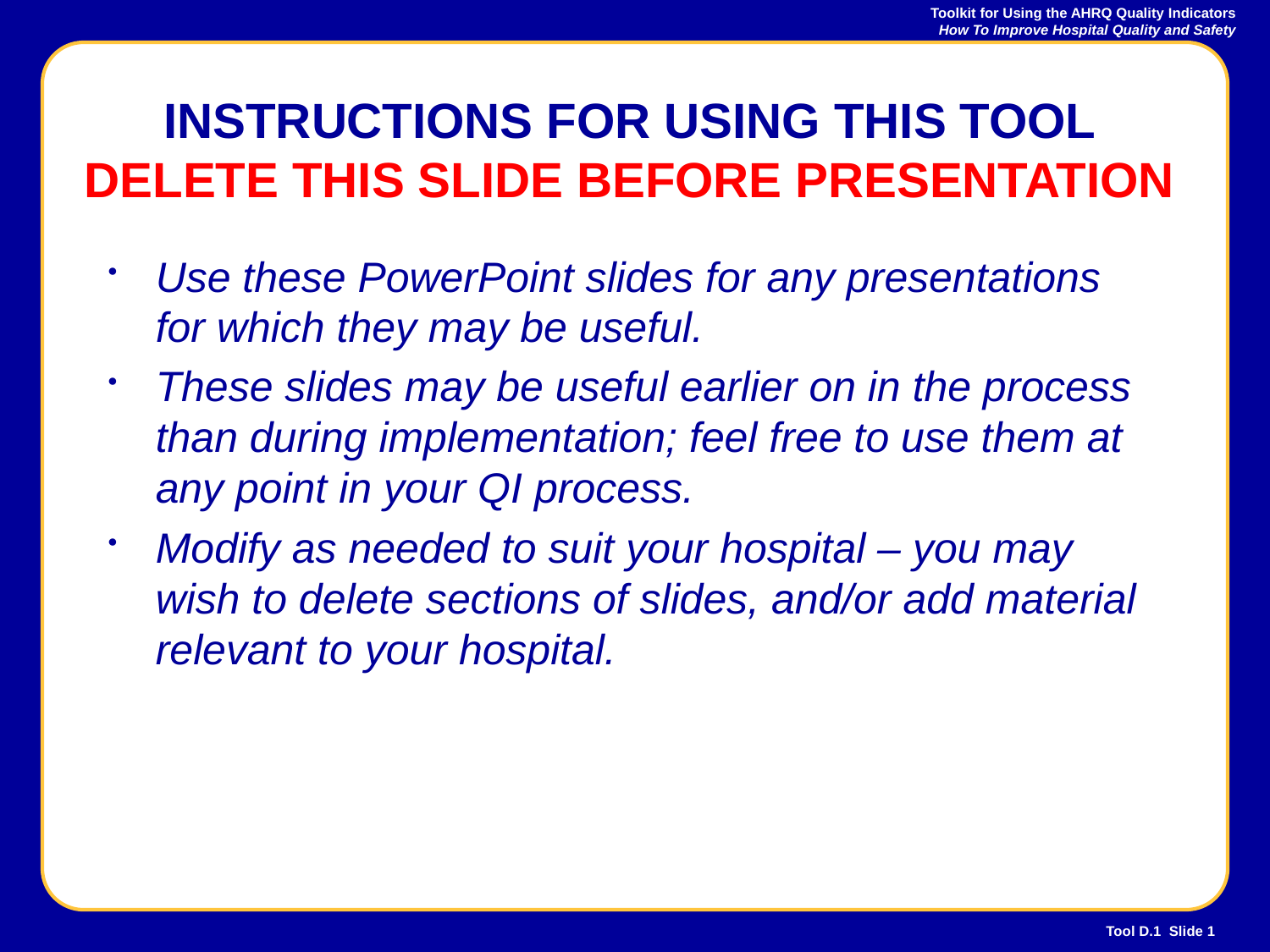

INSTRUCTIONS FOR USING THIS TOOL DELETE THIS SLIDE BEFORE PRESENTATION
Use these PowerPoint slides for any presentations for which they may be useful.
These slides may be useful earlier on in the process than during implementation; feel free to use them at any point in your QI process.
Modify as needed to suit your hospital – you may wish to delete sections of slides, and/or add material relevant to your hospital.